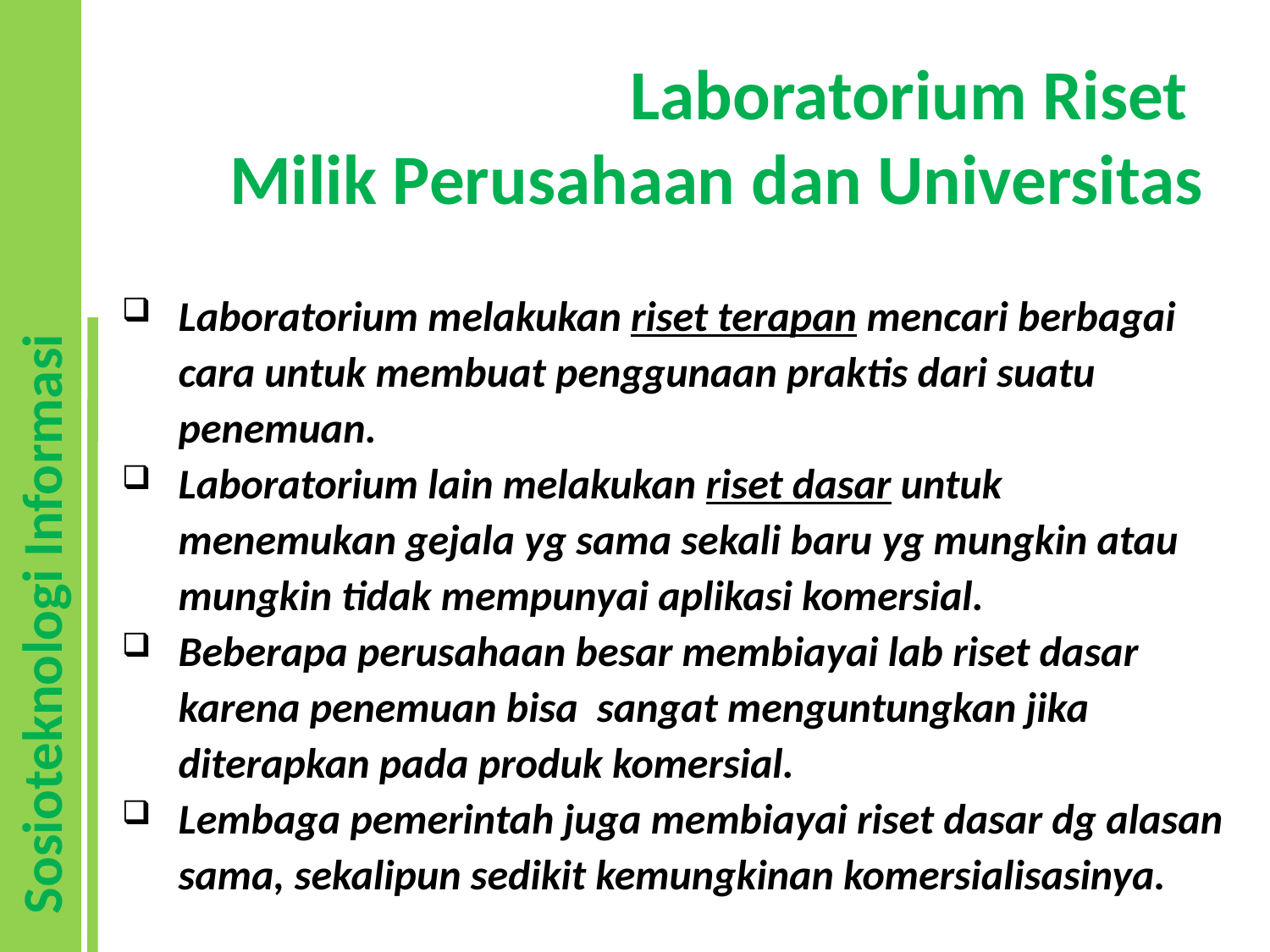

# Laboratorium Riset Milik Perusahaan dan Universitas
Laboratorium melakukan riset terapan mencari berbagai cara untuk membuat penggunaan praktis dari suatu penemuan.
Laboratorium lain melakukan riset dasar untuk menemukan gejala yg sama sekali baru yg mungkin atau mungkin tidak mempunyai aplikasi komersial.
Beberapa perusahaan besar membiayai lab riset dasar karena penemuan bisa  sangat menguntungkan jika diterapkan pada produk komersial.
Lembaga pemerintah juga membiayai riset dasar dg alasan sama, sekalipun sedikit kemungkinan komersialisasinya.